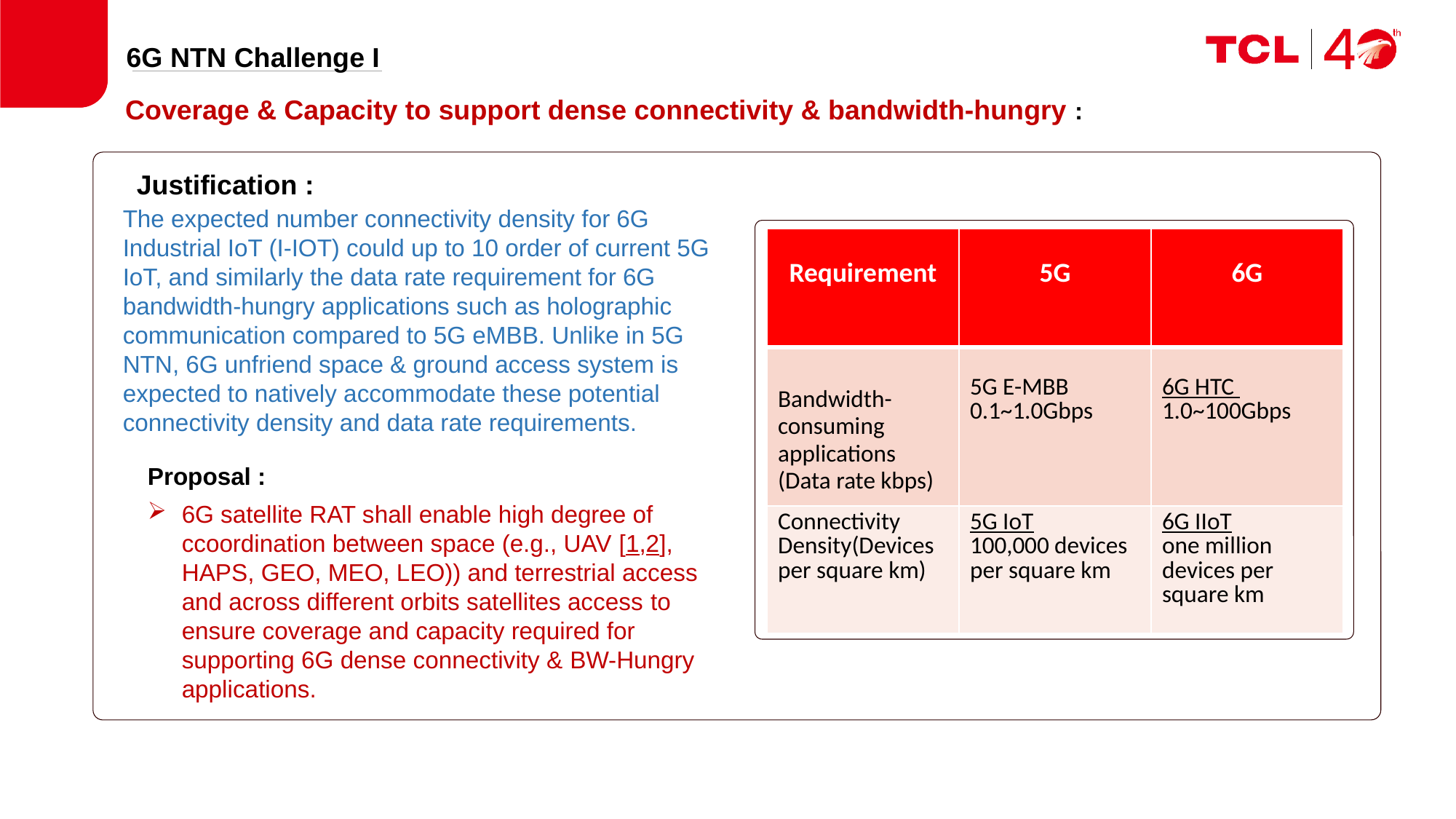

6G NTN Challenge I
Coverage & Capacity to support dense connectivity & bandwidth-hungry :

Justification :
The expected number connectivity density for 6G Industrial IoT (I-IOT) could up to 10 order of current 5G IoT, and similarly the data rate requirement for 6G bandwidth-hungry applications such as holographic communication compared to 5G eMBB. Unlike in 5G NTN, 6G unfriend space & ground access system is expected to natively accommodate these potential connectivity density and data rate requirements.

| Requirement | 5G | 6G |
| --- | --- | --- |
| Bandwidth-consuming applications (Data rate kbps) | 5G E-MBB 0.1~1.0Gbps | 6G HTC 1.0~100Gbps |
| Connectivity Density(Devices per square km) | 5G IoT 100,000 devices per square km | 6G IIoT one million devices per square km |
Proposal :
6G satellite RAT shall enable high degree of ccoordination between space (e.g., UAV [1,2], HAPS, GEO, MEO, LEO)) and terrestrial access and across different orbits satellites access to ensure coverage and capacity required for supporting 6G dense connectivity & BW-Hungry  applications.